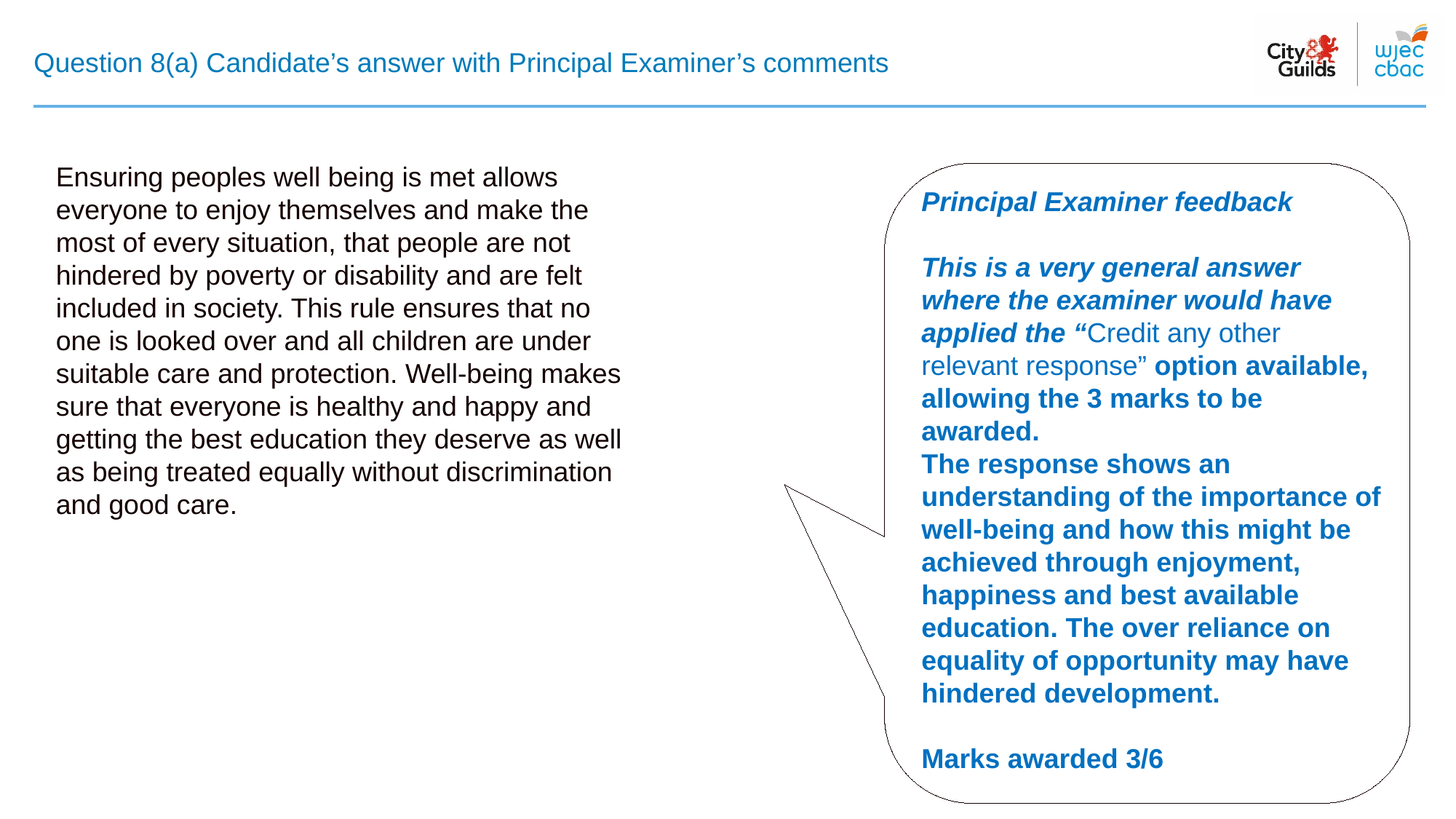

# Question 8(a) Candidate’s answer with Principal Examiner’s comments
Ensuring peoples well being is met allows everyone to enjoy themselves and make the most of every situation, that people are not hindered by poverty or disability and are felt included in society. This rule ensures that no one is looked over and all children are under suitable care and protection. Well-being makes sure that everyone is healthy and happy and getting the best education they deserve as well as being treated equally without discrimination and good care.

Principal Examiner feedback

This is a very general answer where the examiner would have applied the “Credit any other relevant response” option available, allowing the 3 marks to be awarded.
The response shows an understanding of the importance of well-being and how this might be achieved through enjoyment, happiness and best available education. The over reliance on equality of opportunity may have hindered development.

Marks awarded 3/6